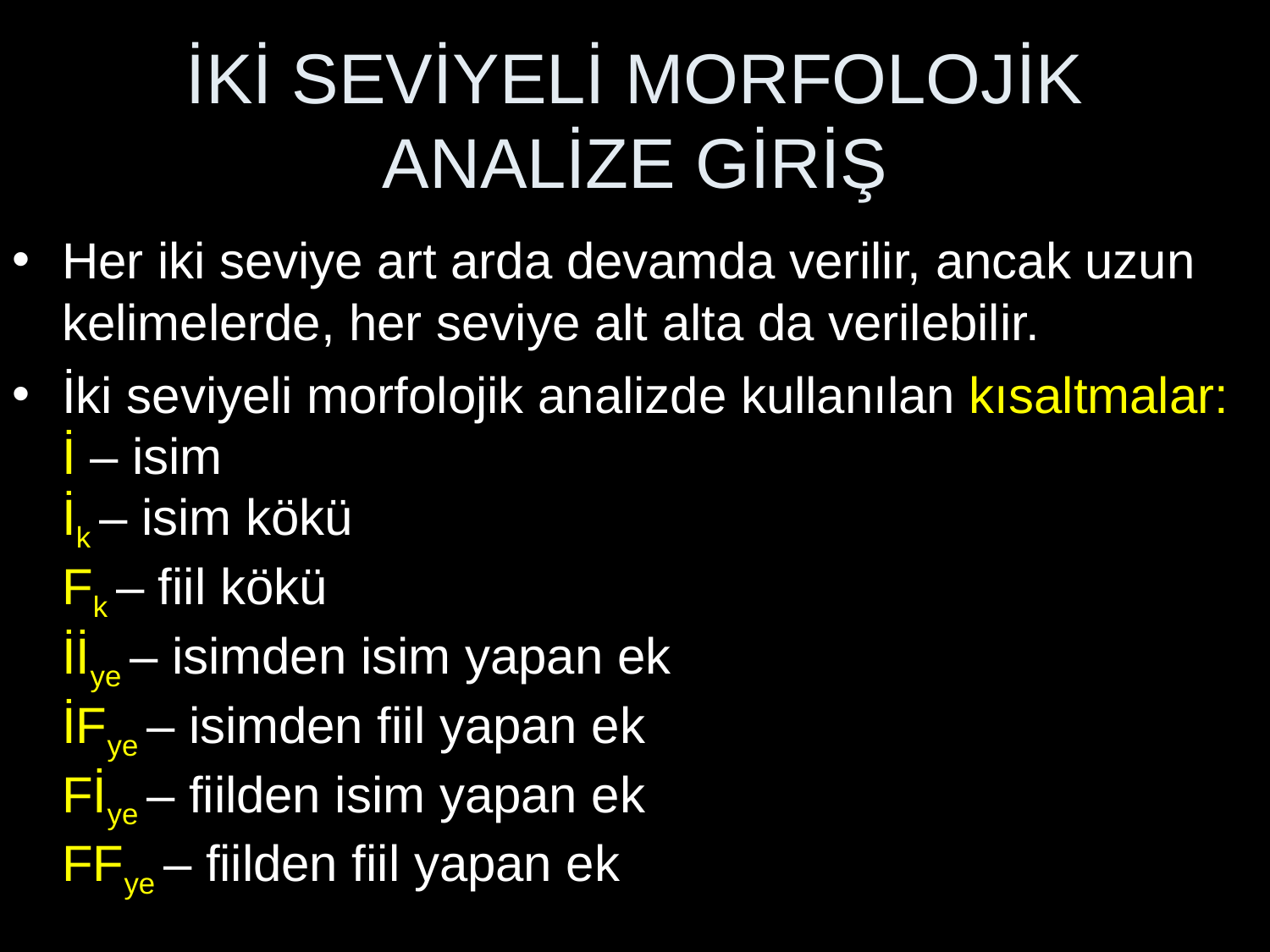

# İKİ SEVİYELİ MORFOLOJİK ANALİZE GİRİŞ
Her iki seviye art arda devamda verilir, ancak uzun kelimelerde, her seviye alt alta da verilebilir.
İki seviyeli morfolojik analizde kullanılan kısaltmalar:
İ – isim
İk – isim kökü
Fk – fiil kökü
İİye – isimden isim yapan ek
İFye – isimden fiil yapan ek
Fİye – fiilden isim yapan ek
FFye – fiilden fiil yapan ek